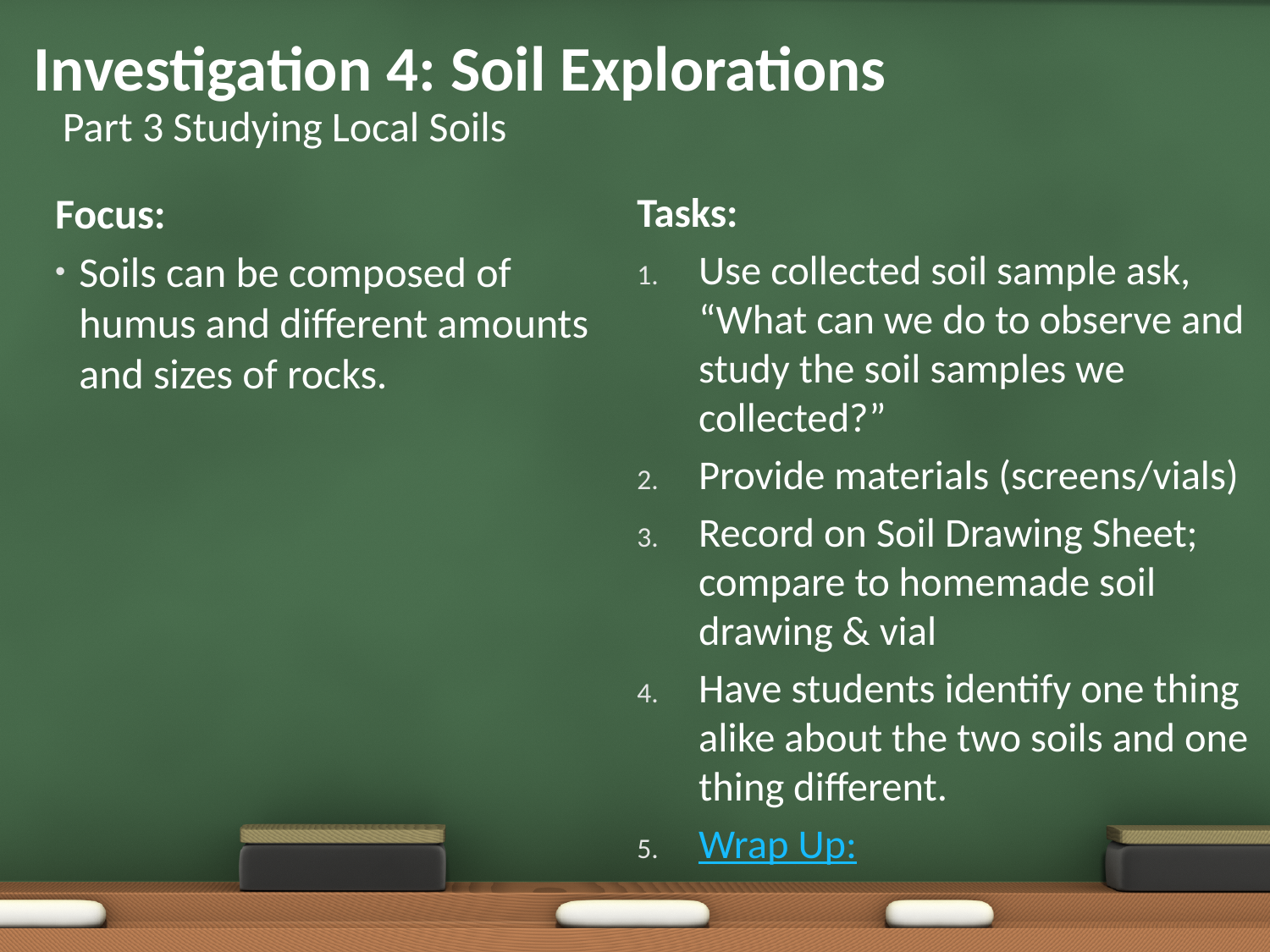

# Investigation 4: Soil Explorations
Part 3 Studying Local Soils
Tasks:
Use collected soil sample ask, “What can we do to observe and study the soil samples we collected?”
Provide materials (screens/vials)
Record on Soil Drawing Sheet; compare to homemade soil drawing & vial
Have students identify one thing alike about the two soils and one thing different.
Wrap Up:

Focus:
Soils can be composed of humus and different amounts and sizes of rocks.